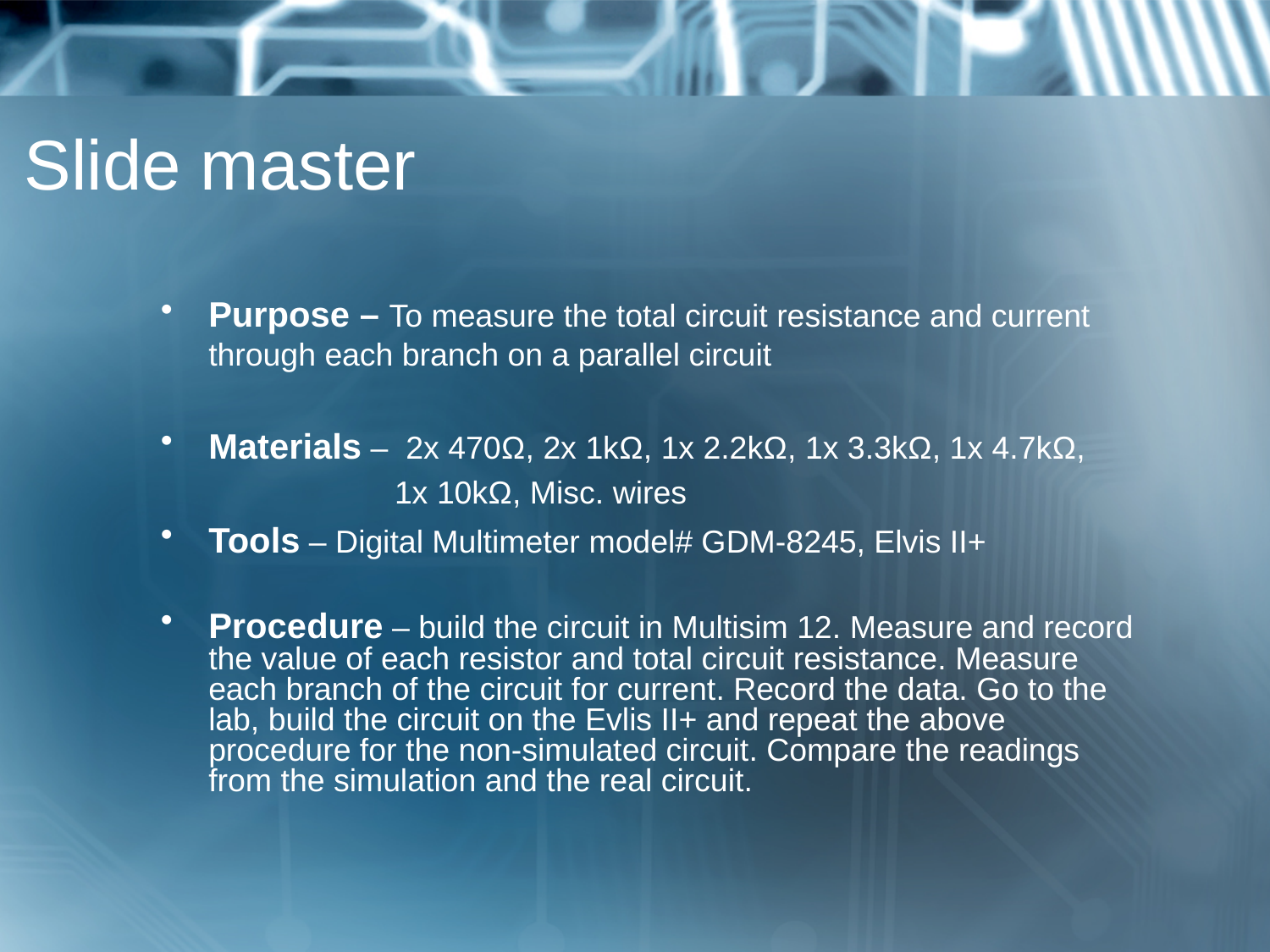

# Slide master
Purpose – To measure the total circuit resistance and current through each branch on a parallel circuit

Materials –  2x 470Ω, 2x 1kΩ, 1x 2.2kΩ, 1x 3.3kΩ, 1x 4.7kΩ,
	            1x 10kΩ, Misc. wires
Tools – Digital Multimeter model# GDM-8245, Elvis II+

Procedure – build the circuit in Multisim 12. Measure and record the value of each resistor and total circuit resistance. Measure each branch of the circuit for current. Record the data. Go to the lab, build the circuit on the Evlis II+ and repeat the above procedure for the non-simulated circuit. Compare the readings from the simulation and the real circuit.